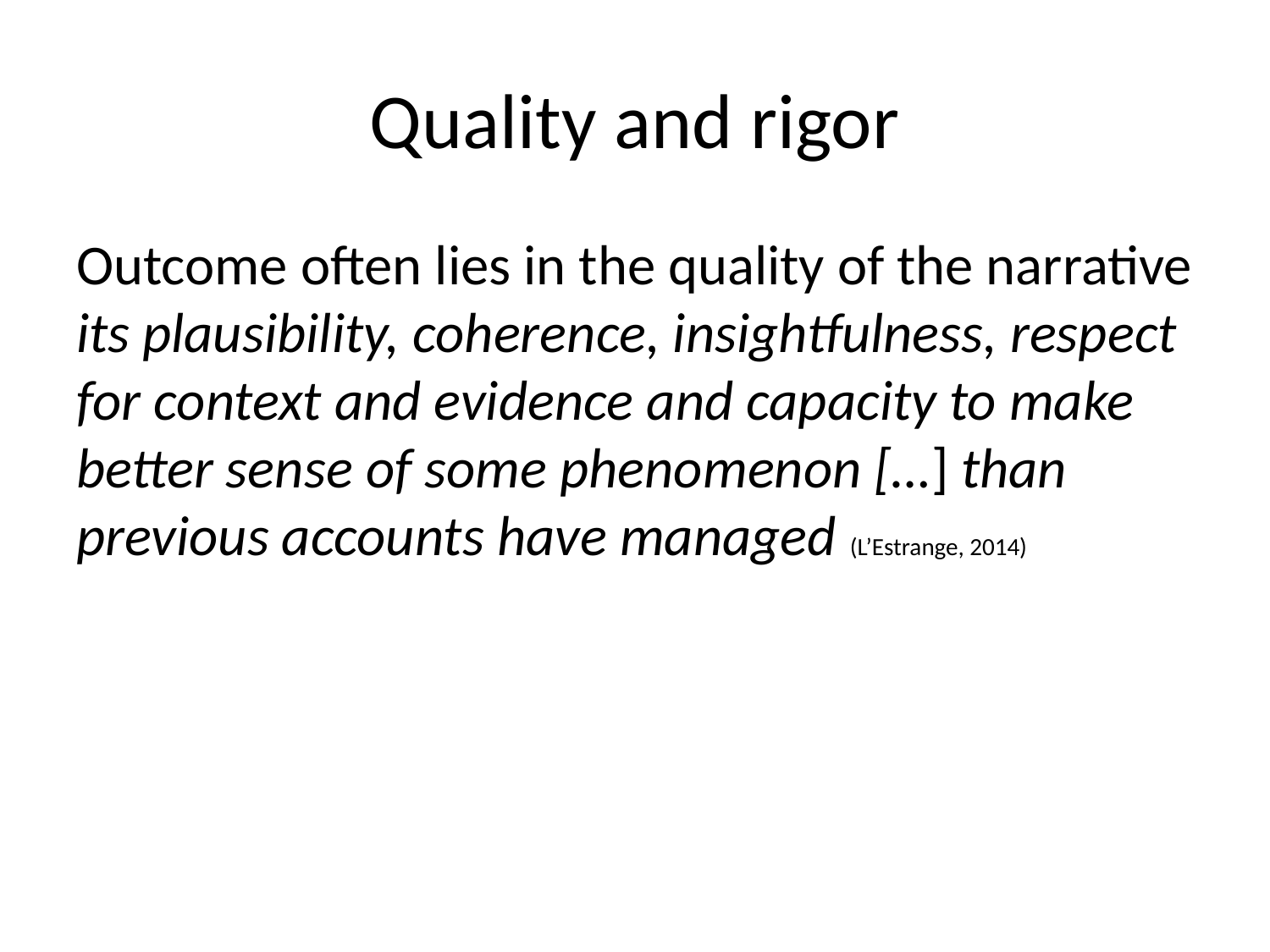

# Quality and rigor
Outcome often lies in the quality of the narrative its plausibility, coherence, insightfulness, respect for context and evidence and capacity to make better sense of some phenomenon […] than previous accounts have managed (L’Estrange, 2014)